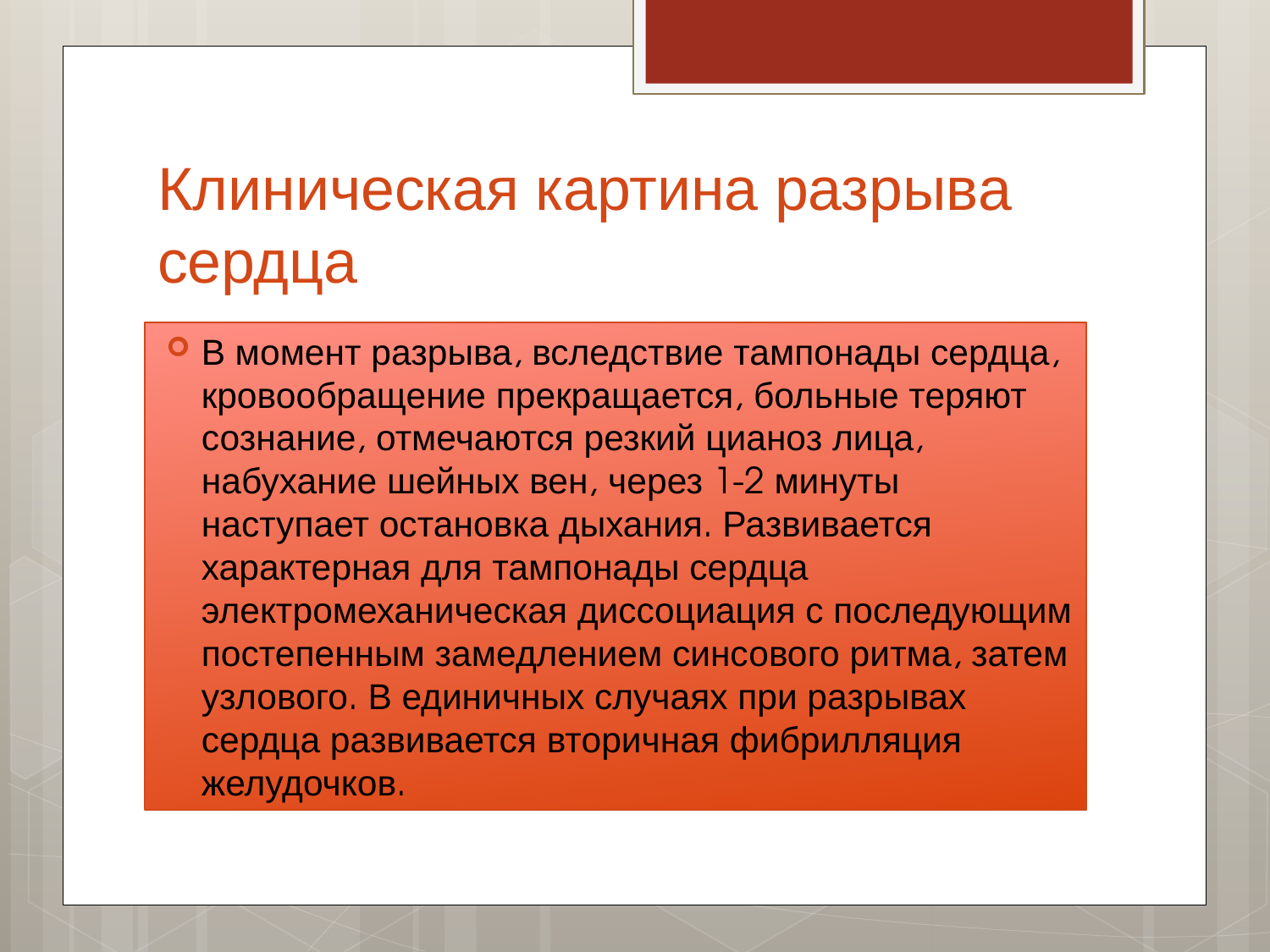

# Клиническая картина разрыва сердца
В момент разрыва, вследствие тампонады сердца, кровообращение прекращается, больные теряют сознание, отмечаются резкий цианоз лица, набухание шейных вен, через 1-2 минуты наступает остановка дыхания. Развивается характерная для тампонады сердца электромеханическая диссоциация с последующим постепенным замедлением синсового ритма, затем узлового. В единичных случаях при разрывах сердца развивается вторичная фибрилляция желудочков.